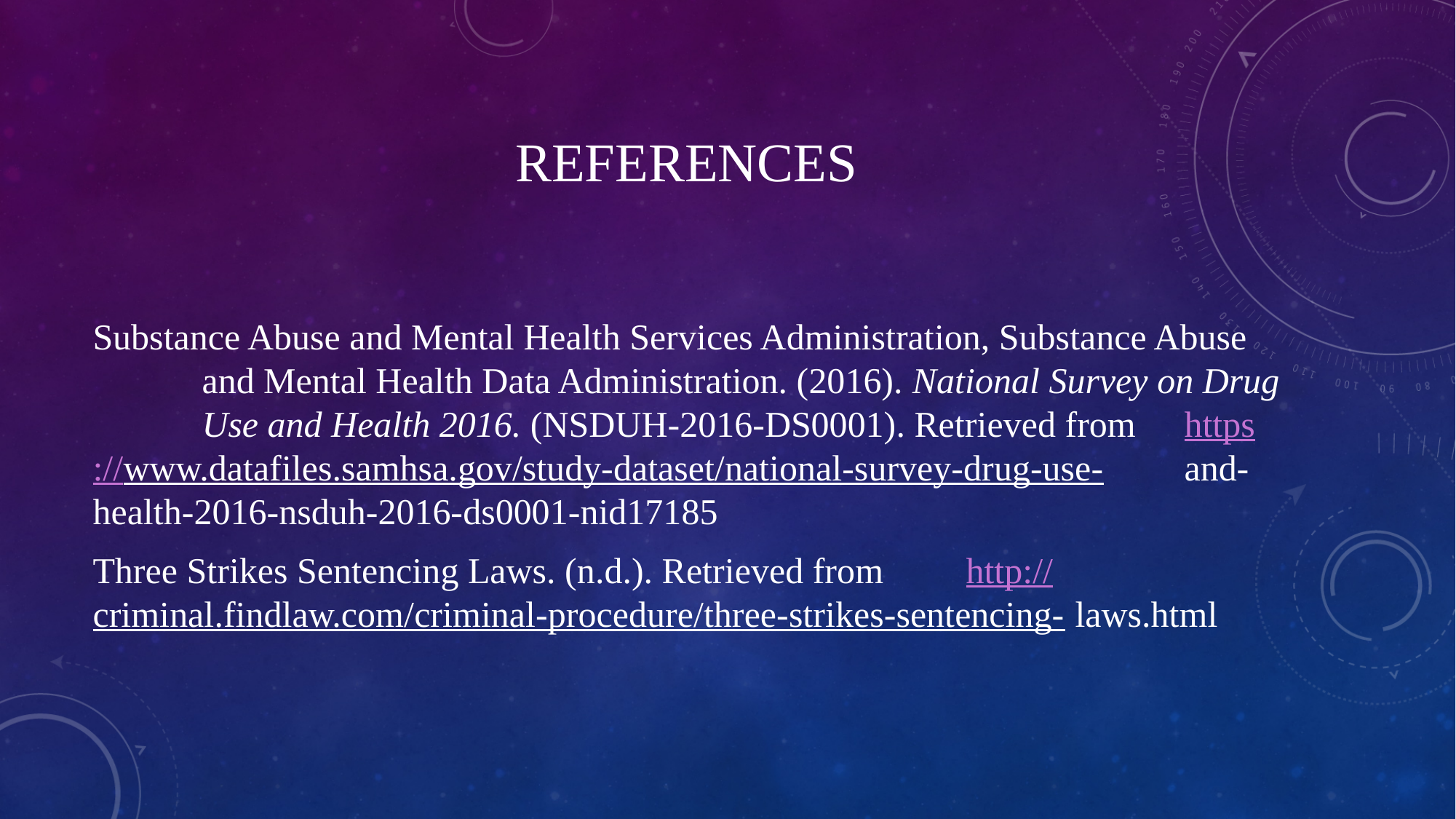

# References
Substance Abuse and Mental Health Services Administration, Substance Abuse 	and Mental Health Data Administration. (2016). National Survey on Drug 	Use and Health 2016. (NSDUH-2016-DS0001). Retrieved from 	https://www.datafiles.samhsa.gov/study-dataset/national-survey-drug-use-	and-health-2016-nsduh-2016-ds0001-nid17185
Three Strikes Sentencing Laws. (n.d.). Retrieved from 	http://criminal.findlaw.com/criminal-procedure/three-strikes-sentencing-	laws.html